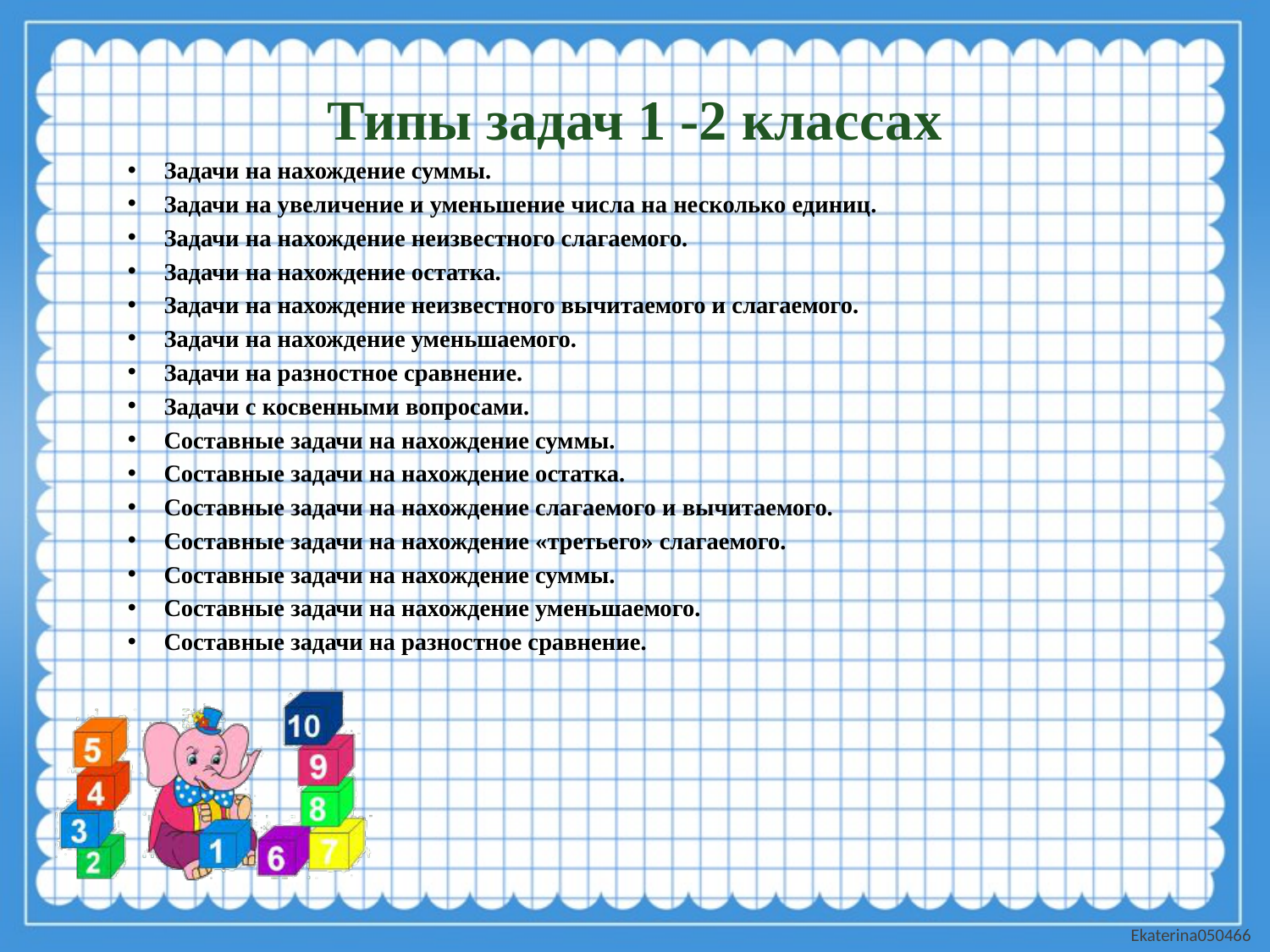

# Типы задач 1 -2 классах

Задачи на нахождение суммы.
Задачи на увеличение и уменьшение числа на несколько единиц.
Задачи на нахождение неизвестного слагаемого.
Задачи на нахождение остатка.
Задачи на нахождение неизвестного вычитаемого и слагаемого.
Задачи на нахождение уменьшаемого.
Задачи на разностное сравнение.
Задачи с косвенными вопросами.
Составные задачи на нахождение суммы.
Составные задачи на нахождение остатка.
Составные задачи на нахождение слагаемого и вычитаемого.
Составные задачи на нахождение «третьего» слагаемого.
Составные задачи на нахождение суммы.
Составные задачи на нахождение уменьшаемого.
Составные задачи на разностное сравнение.